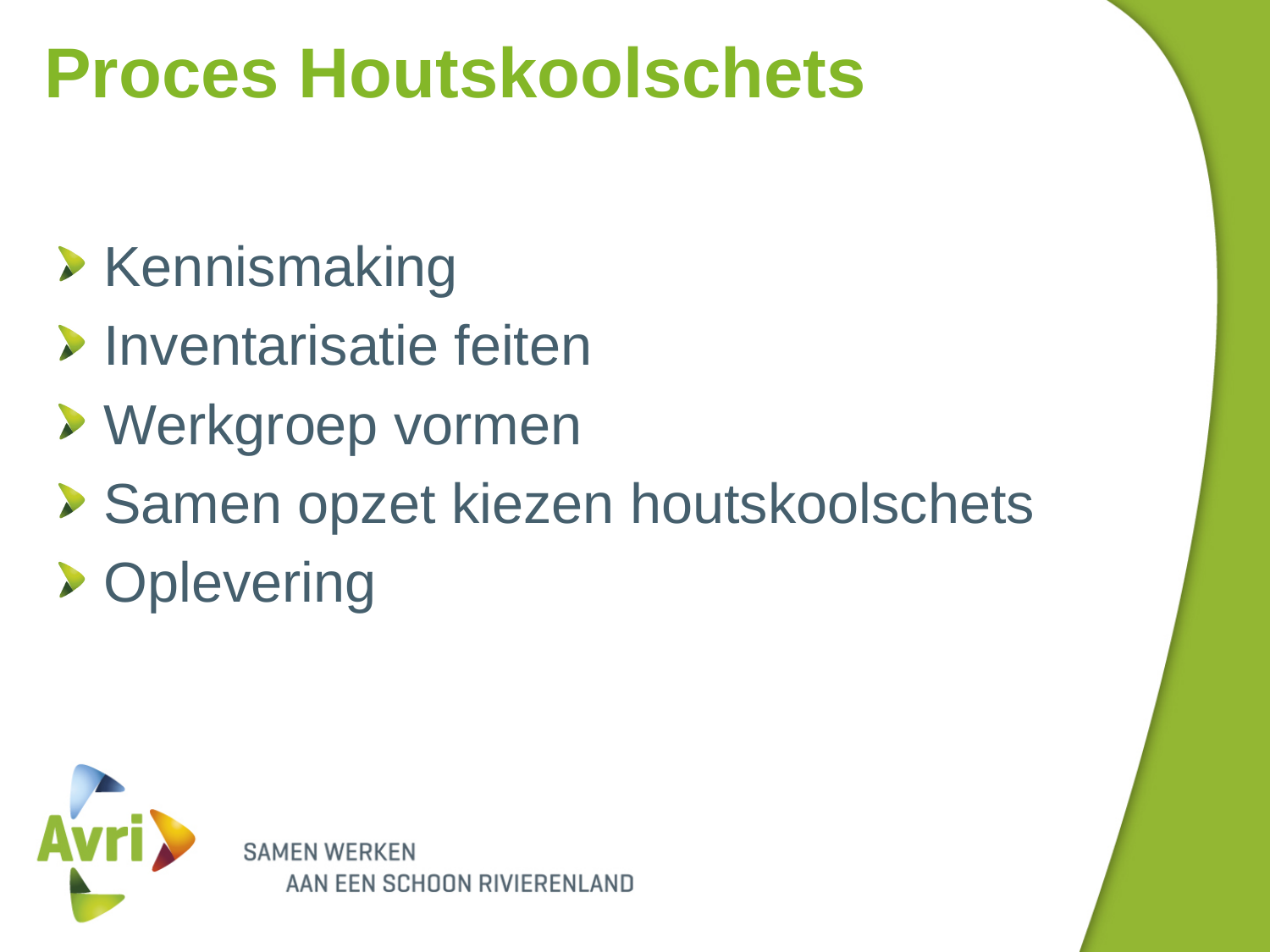

# Proces Houtskoolschets
Kennismaking
Inventarisatie feiten
Werkgroep vormen
Samen opzet kiezen houtskoolschets
Oplevering